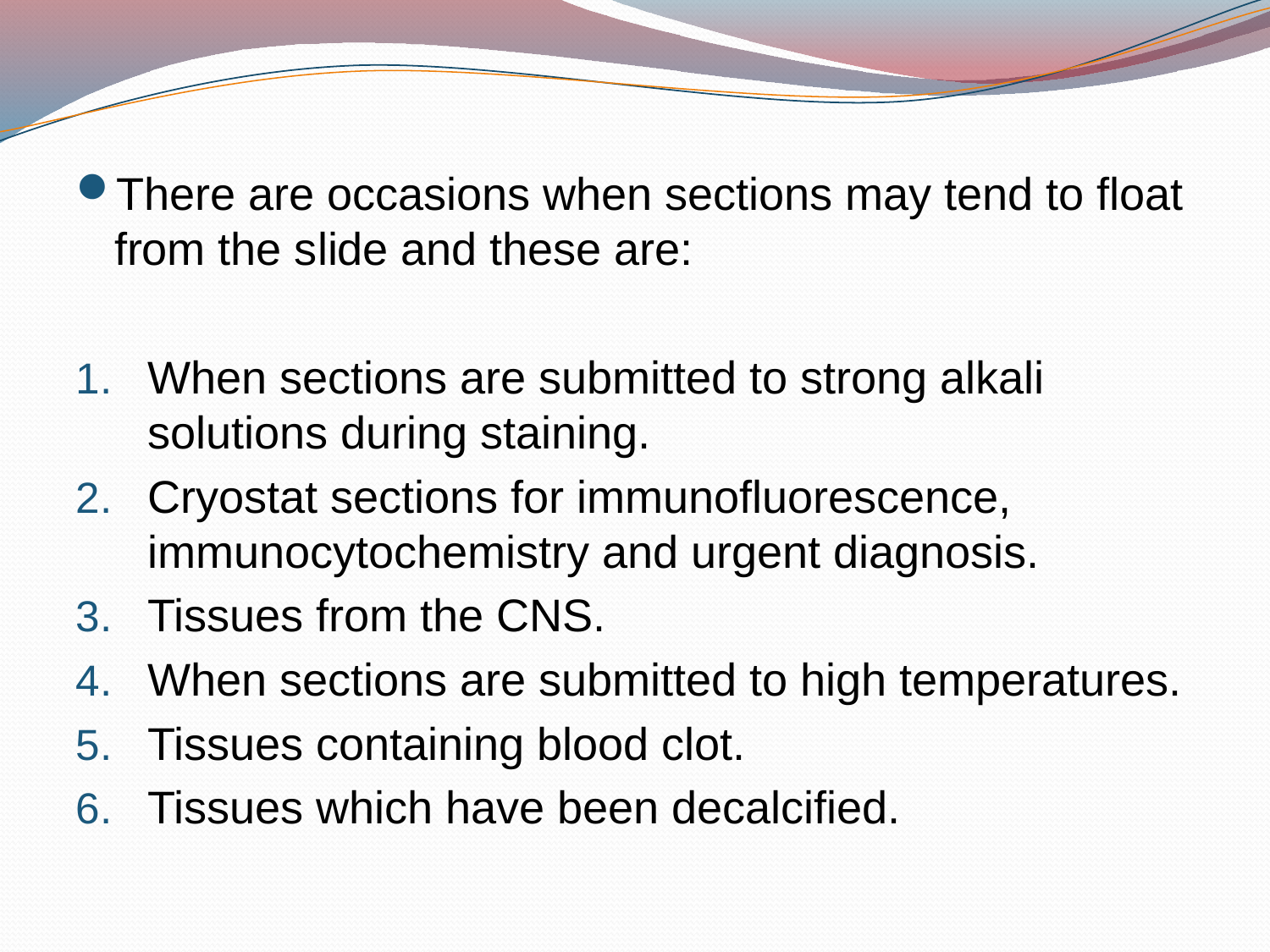

There are occasions when sections may tend to float from the slide and these are:

When sections are submitted to strong alkali solutions during staining.
Cryostat sections for immunofluorescence, immunocytochemistry and urgent diagnosis.
Tissues from the CNS.
When sections are submitted to high temperatures.
Tissues containing blood clot.
Tissues which have been decalcified.